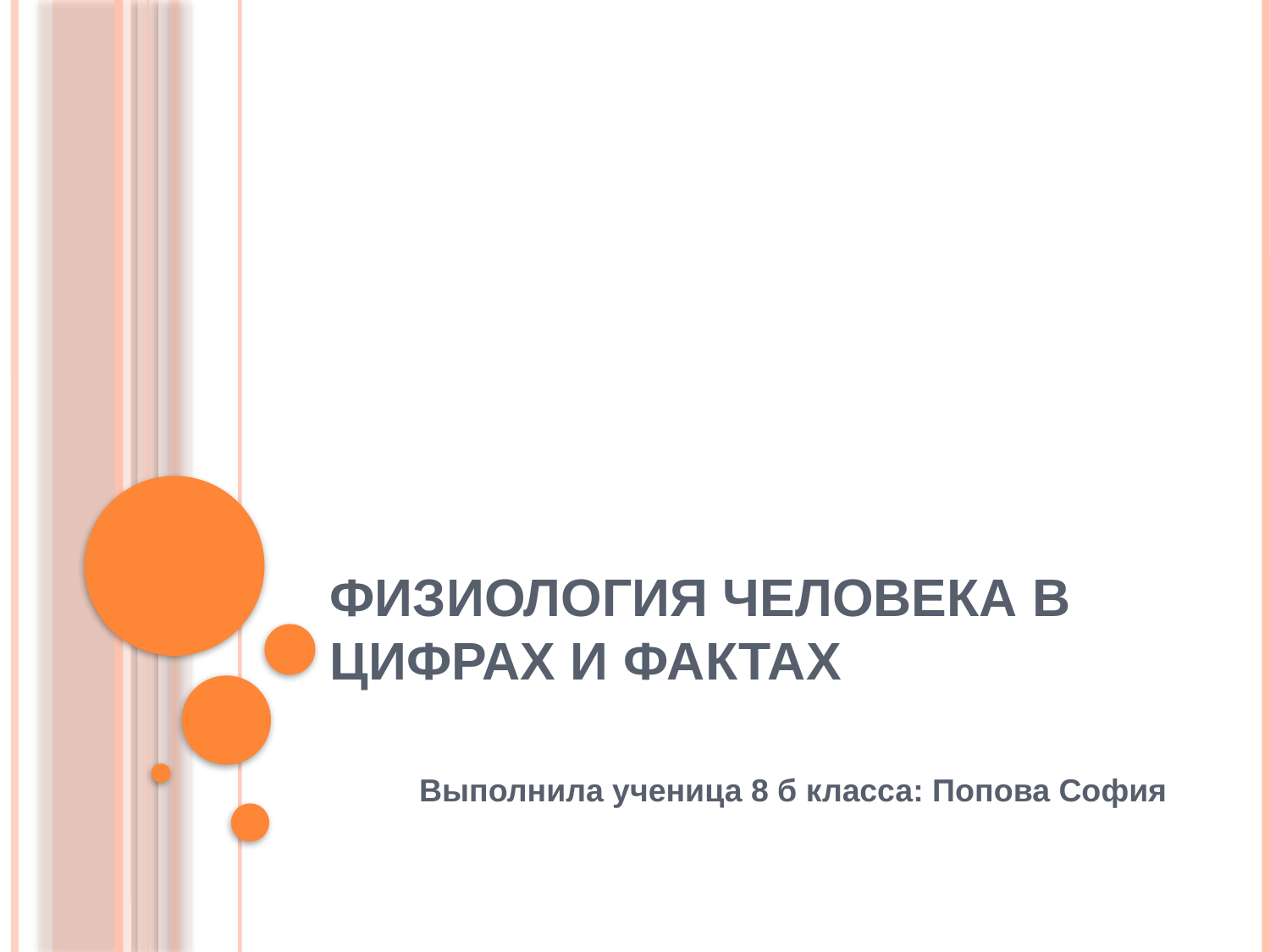

# Физиология человека в цифрах и фактах
Выполнила ученица 8 б класса: Попова София